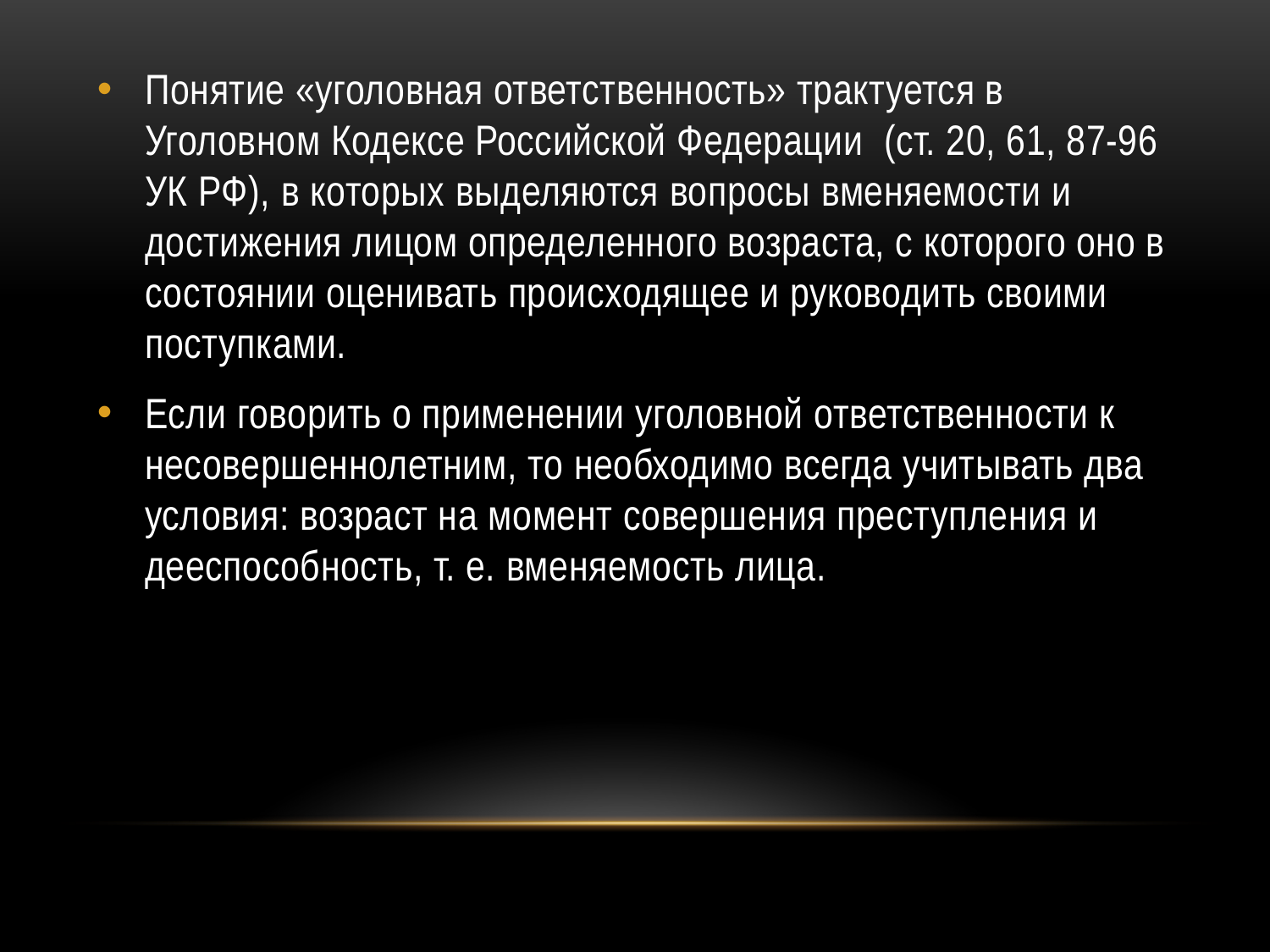

Понятие «уголовная ответственность» трактуется в Уголовном Кодексе Российской Федерации  (ст. 20, 61, 87-96 УК РФ), в которых выделяются вопросы вменяемости и достижения лицом определенного возраста, с которого оно в состоянии оценивать происходящее и руководить своими поступками.
Если говорить о применении уголовной ответственности к несовершеннолетним, то необходимо всегда учитывать два условия: возраст на момент совершения преступления и дееспособность, т. е. вменяемость лица.